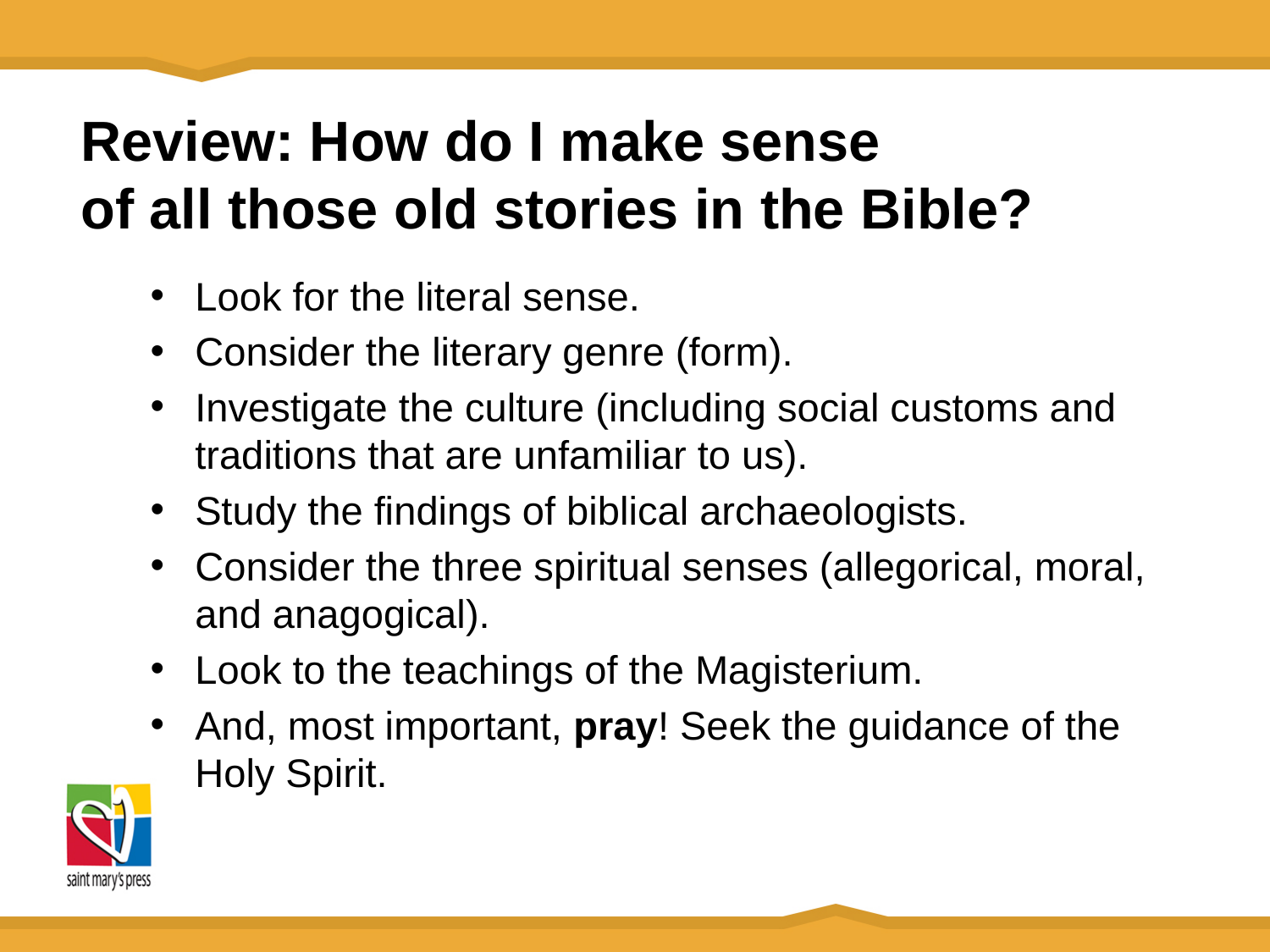

# Review: How do I make sense of all those old stories in the Bible?
Look for the literal sense.
Consider the literary genre (form).
Investigate the culture (including social customs and traditions that are unfamiliar to us).
Study the findings of biblical archaeologists.
Consider the three spiritual senses (allegorical, moral, and anagogical).
Look to the teachings of the Magisterium.
And, most important, pray! Seek the guidance of the Holy Spirit.